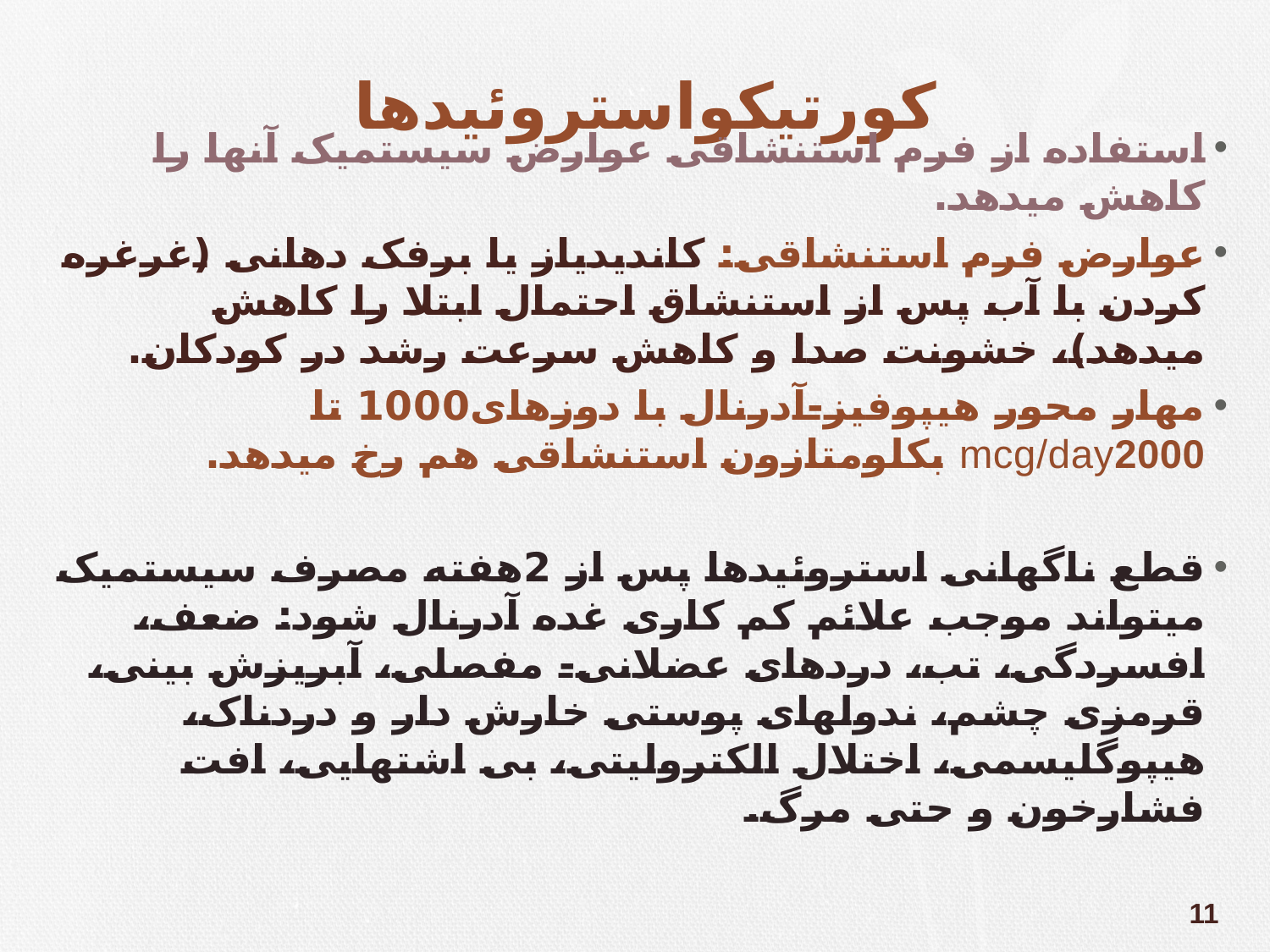

# کورتیکواستروئیدها
استفاده از فرم استنشاقی عوارض سیستمیک آنها را کاهش میدهد.
عوارض فرم استنشاقی: کاندیدیاز یا برفک دهانی (غرغره کردن با آب پس از استنشاق احتمال ابتلا را کاهش میدهد)، خشونت صدا و کاهش سرعت رشد در کودکان.
مهار محور هیپوفیز-آدرنال با دوزهای1000 تا mcg/day2000 بکلومتازون استنشاقی هم رخ میدهد.

قطع ناگهانی استروئیدها پس از 2هفته مصرف سیستمیک میتواند موجب علائم کم کاری غده آدرنال شود: ضعف، افسردگی، تب، دردهای عضلانی- مفصلی، آبریزش بینی، قرمزی چشم، ندولهای پوستی خارش دار و دردناک، هیپوگلیسمی، اختلال الکترولیتی، بی اشتهایی، افت فشارخون و حتی مرگ.

11